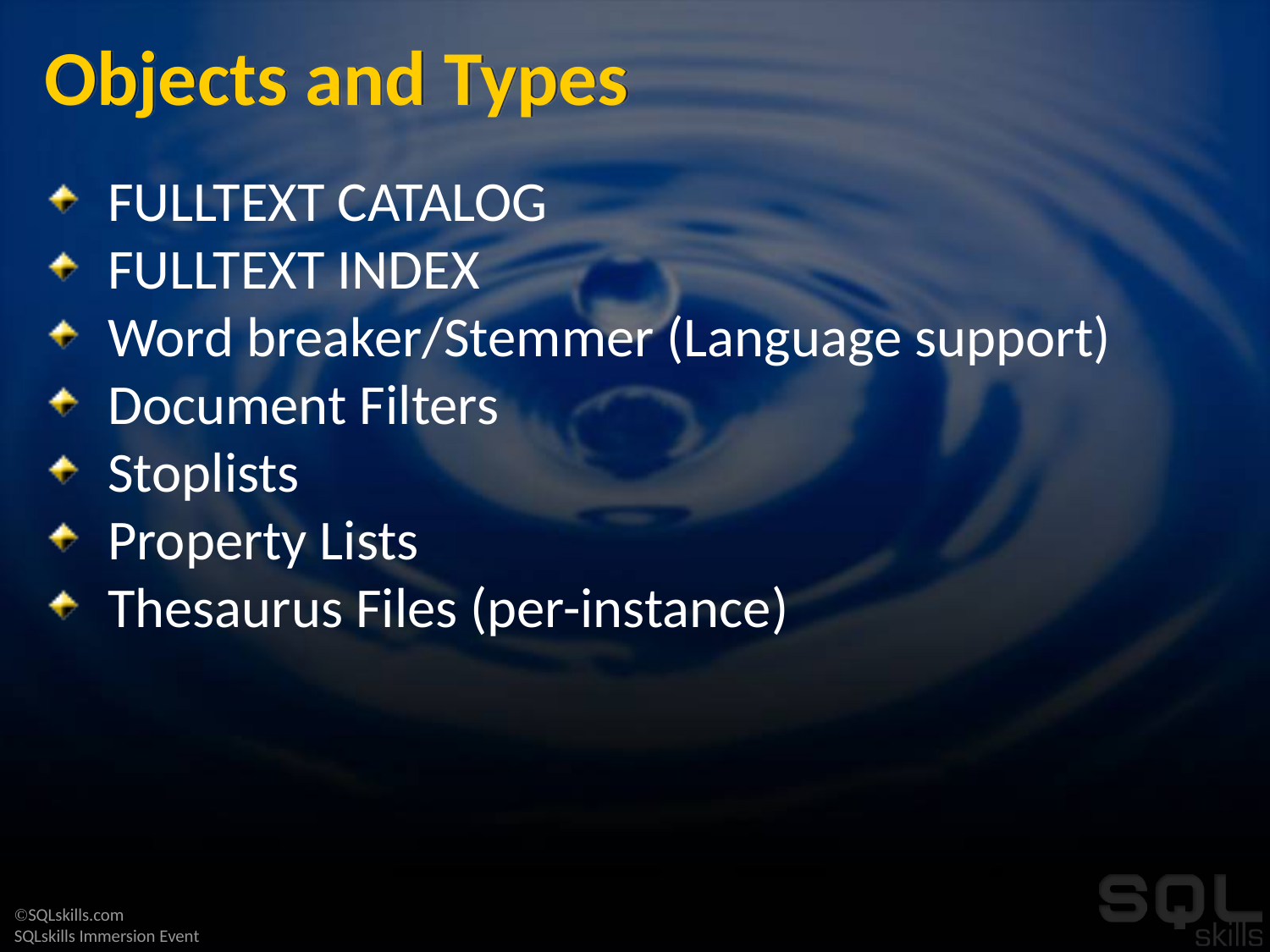

# Objects and Types
FULLTEXT CATALOG
FULLTEXT INDEX
Word breaker/Stemmer (Language support)
Document Filters
Stoplists
Property Lists
Thesaurus Files (per-instance)